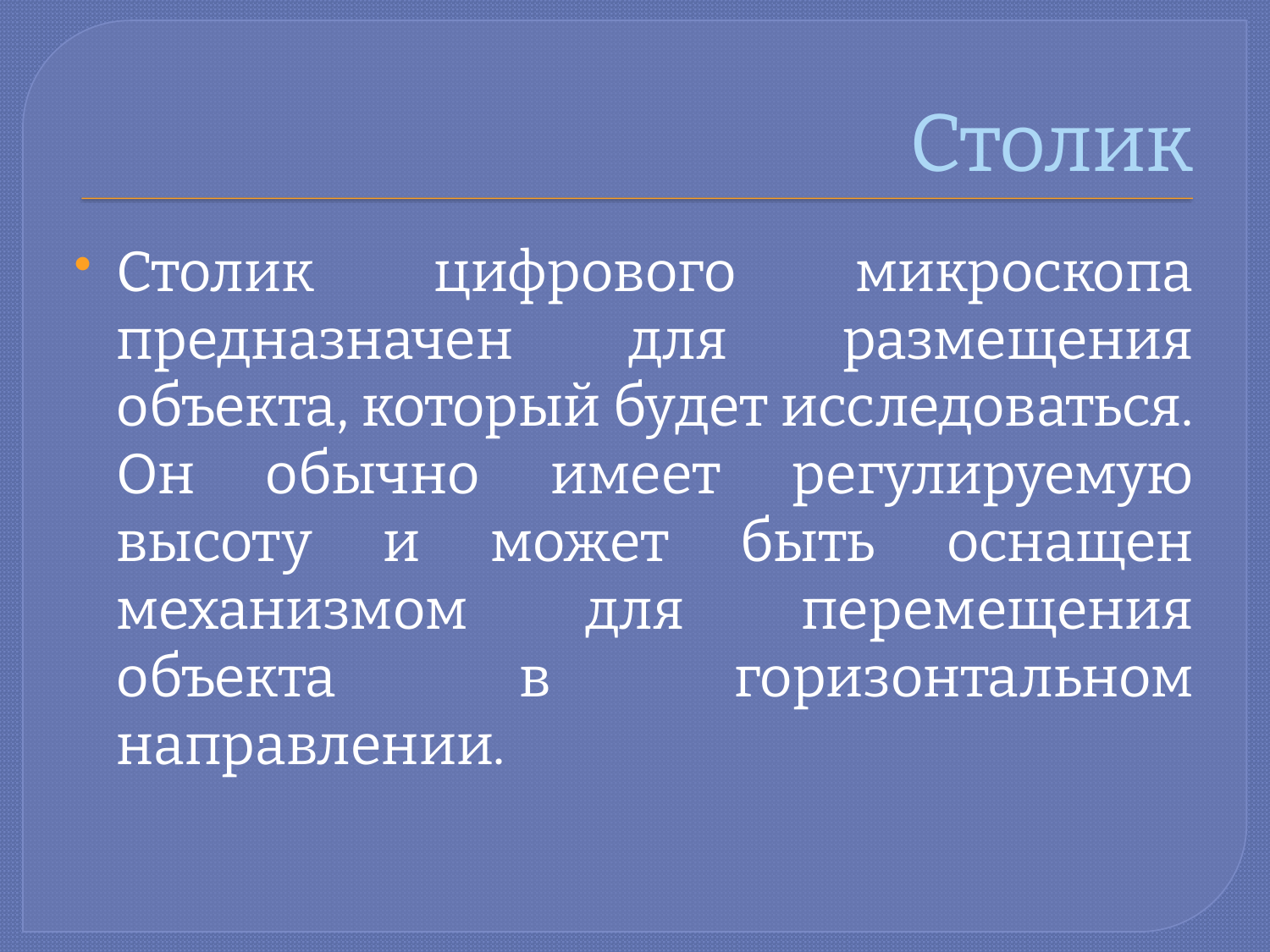

# Столик
Столик цифрового микроскопа предназначен для размещения объекта, который будет исследоваться. Он обычно имеет регулируемую высоту и может быть оснащен механизмом для перемещения объекта в горизонтальном направлении.